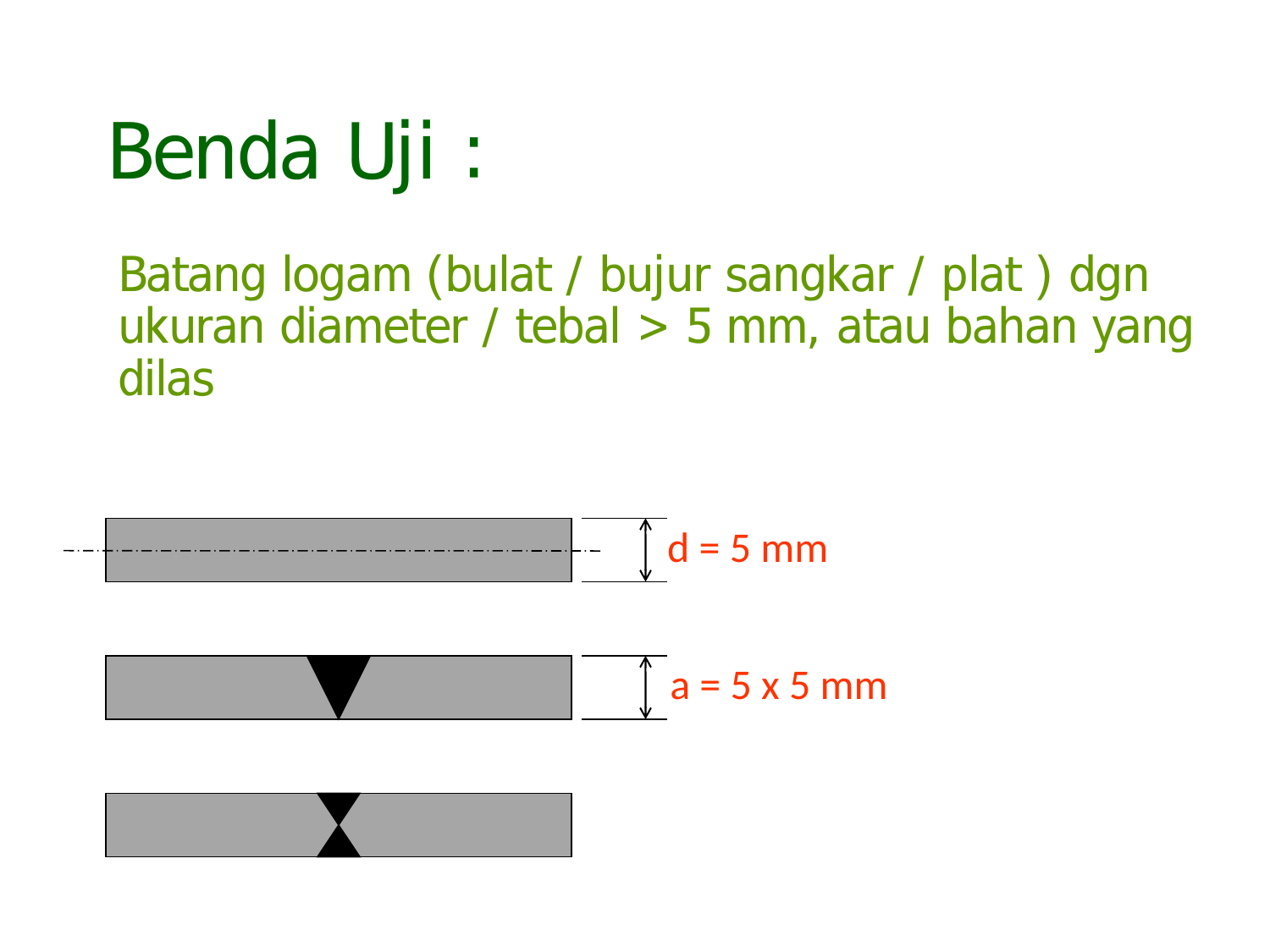

# Benda Uji :
Batang logam (bulat / bujur sangkar / plat ) dgn ukuran diameter / tebal > 5 mm, atau bahan yang dilas
d = 5 mm

a = 5 x 5 mm